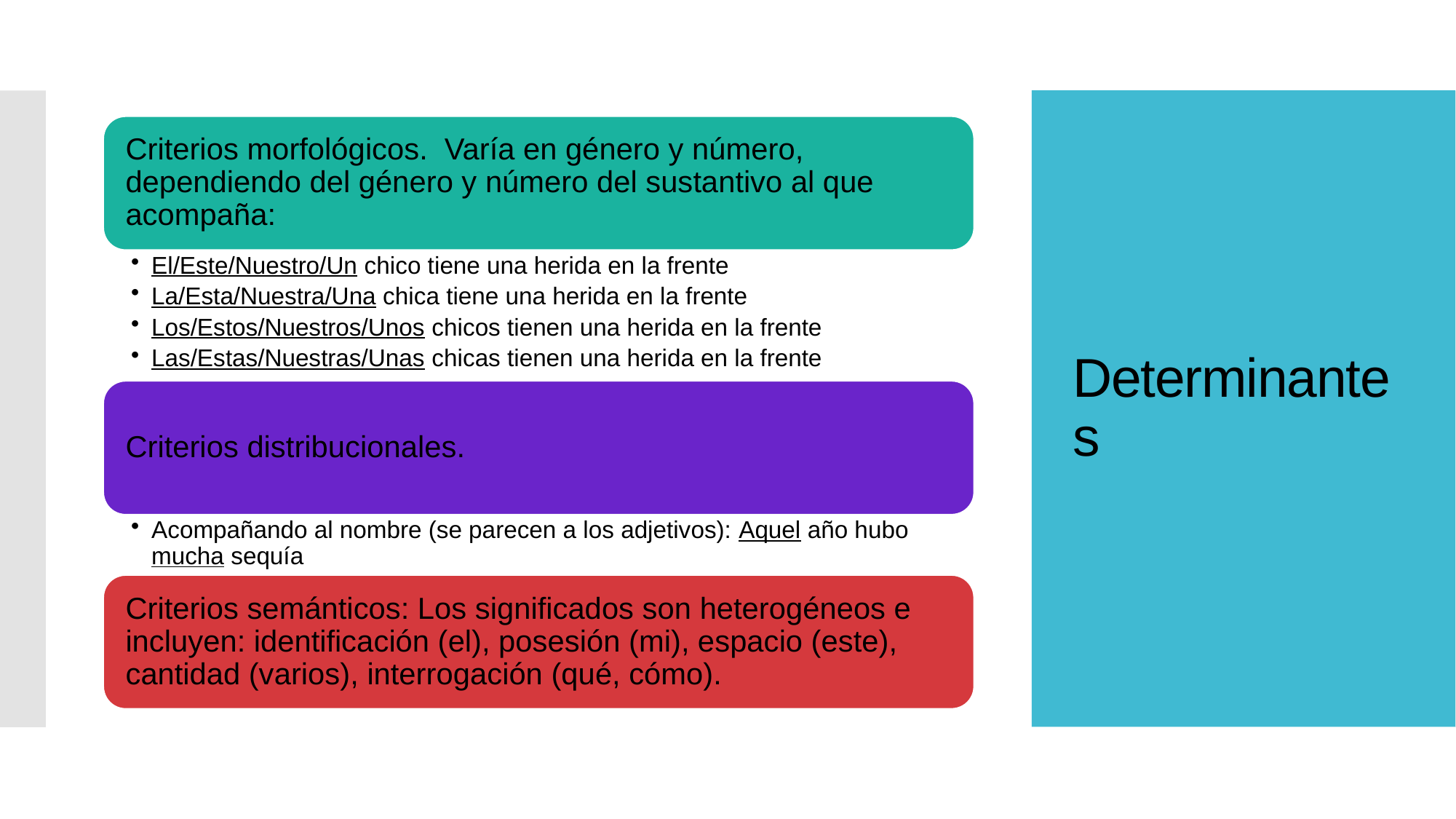

Criterios morfológicos.  Varía en género y número, dependiendo del género y número del sustantivo al que acompaña:
El/Este/Nuestro/Un chico tiene una herida en la frente
La/Esta/Nuestra/Una chica tiene una herida en la frente
Los/Estos/Nuestros/Unos chicos tienen una herida en la frente
Las/Estas/Nuestras/Unas chicas tienen una herida en la frente
Criterios distribucionales.
Acompañando al nombre (se parecen a los adjetivos): Aquel año hubo mucha sequía
Criterios semánticos: Los significados son heterogéneos e incluyen: identificación (el), posesión (mi), espacio (este), cantidad (varios), interrogación (qué, cómo).
# Determinantes